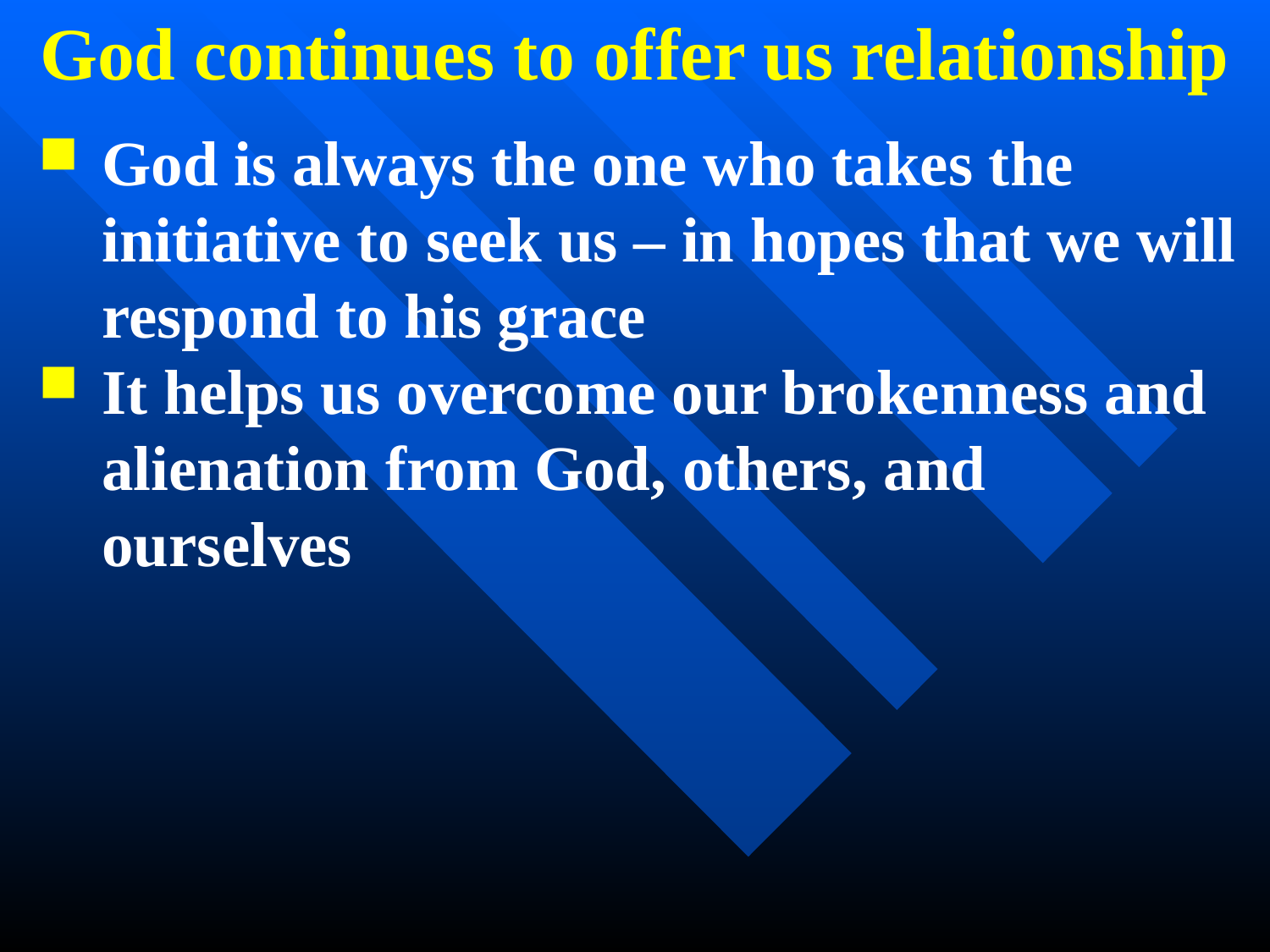

God continues to offer us relationship
God is always the one who takes the initiative to seek us – in hopes that we will respond to his grace
It helps us overcome our brokenness and alienation from God, others, and ourselves